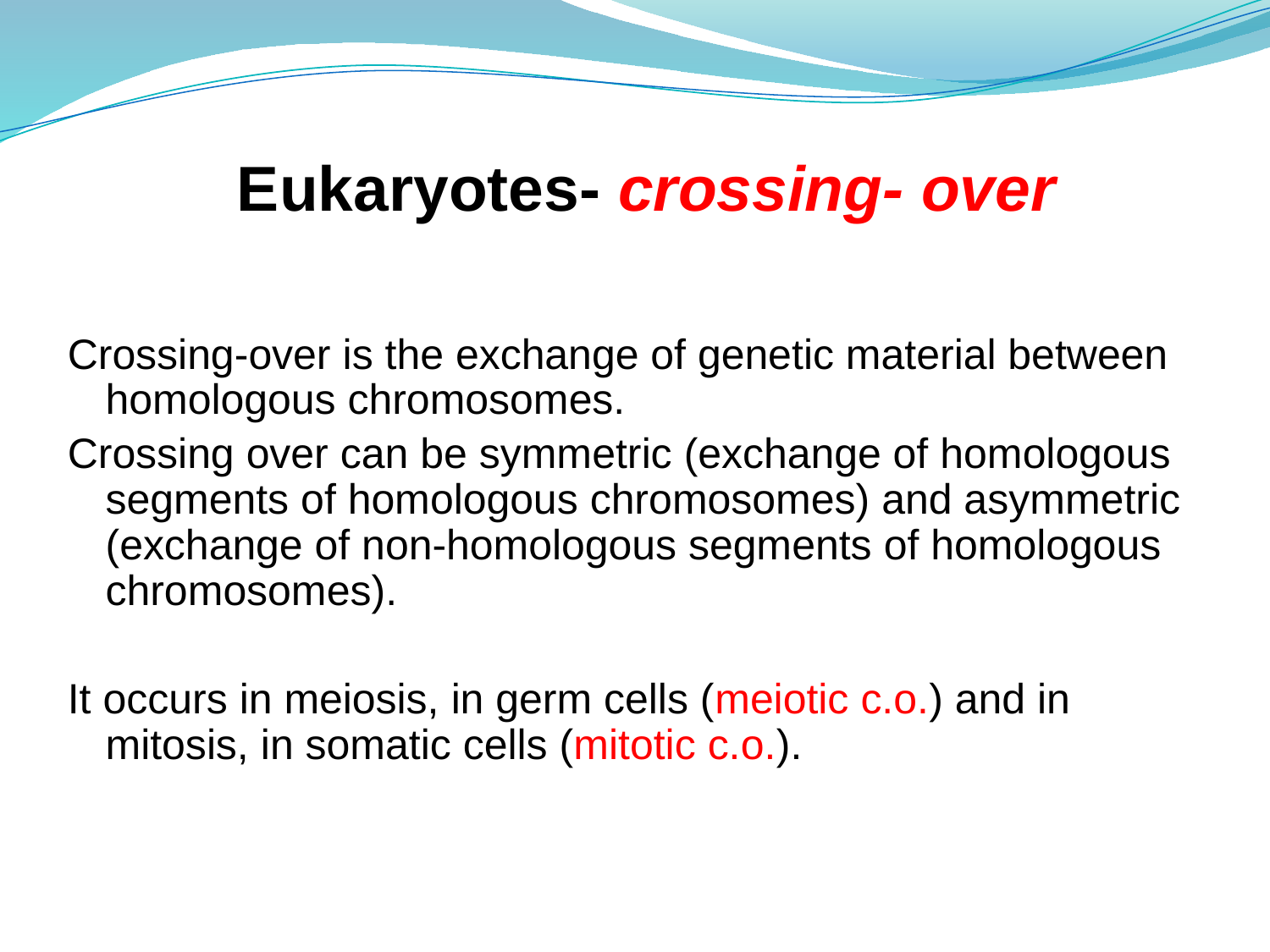

Еukaryotes- crossing- over
Crossing-over is the exchange of genetic material between homologous chromosomes.
Crossing over can be symmetric (exchange of homologous segments of homologous chromosomes) and asymmetric (exchange of non-homologous segments of homologous chromosomes).

It occurs in meiosis, in germ cells (meiotic c.o.) and in mitosis, in somatic cells (mitotic c.o.).